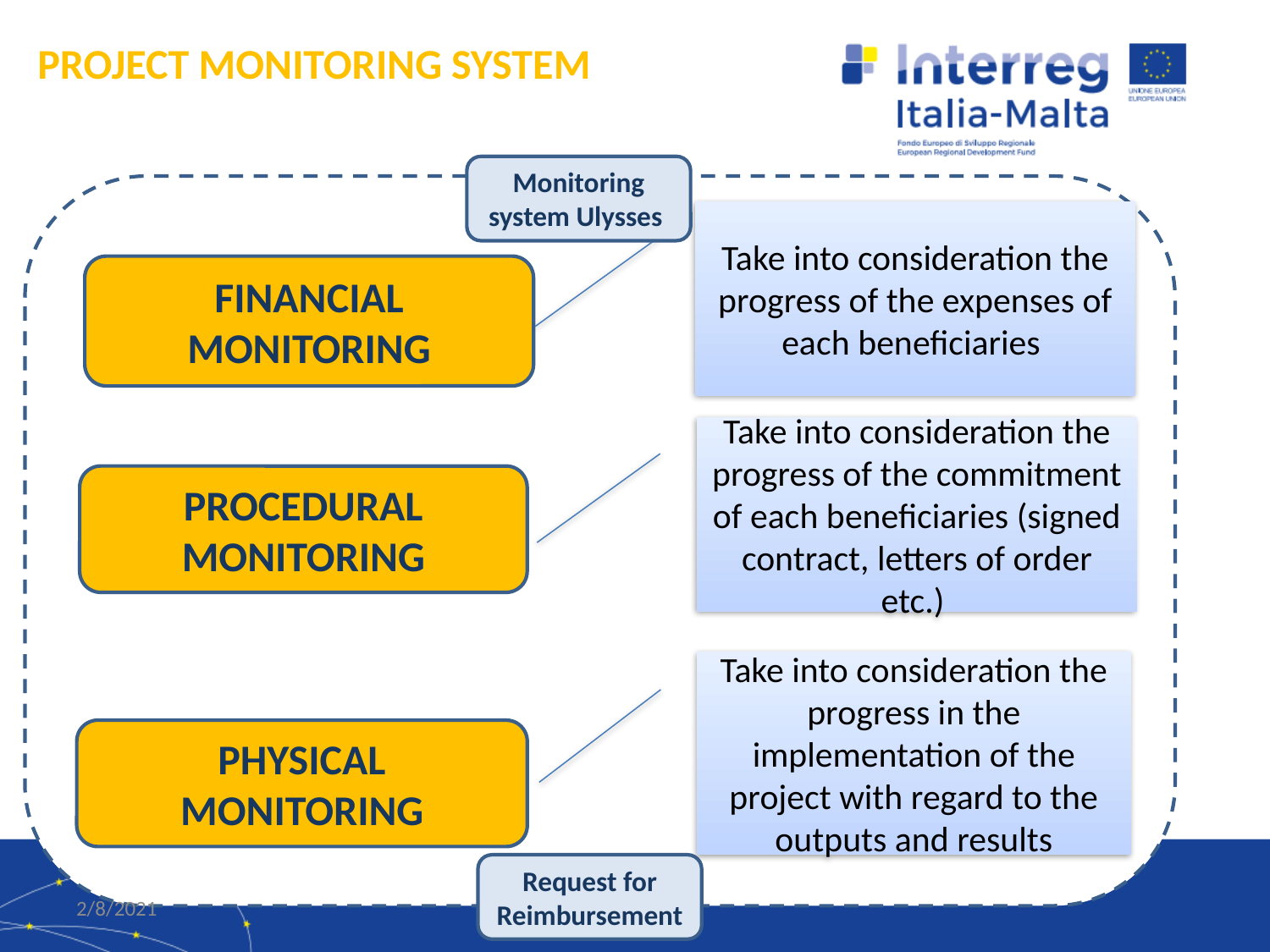

PROJECT MONITORING SYSTEM
#
Monitoring system Ulysses

Take into consideration the progress of the expenses of each beneficiaries
FINANCIAL MONITORING
Take into consideration the progress of the commitment of each beneficiaries (signed contract, letters of order etc.)
PROCEDURAL MONITORING
Take into consideration the progress in the implementation of the project with regard to the outputs and results
PHYSICAL MONITORING
Request for Reimbursement
2/8/2021

35